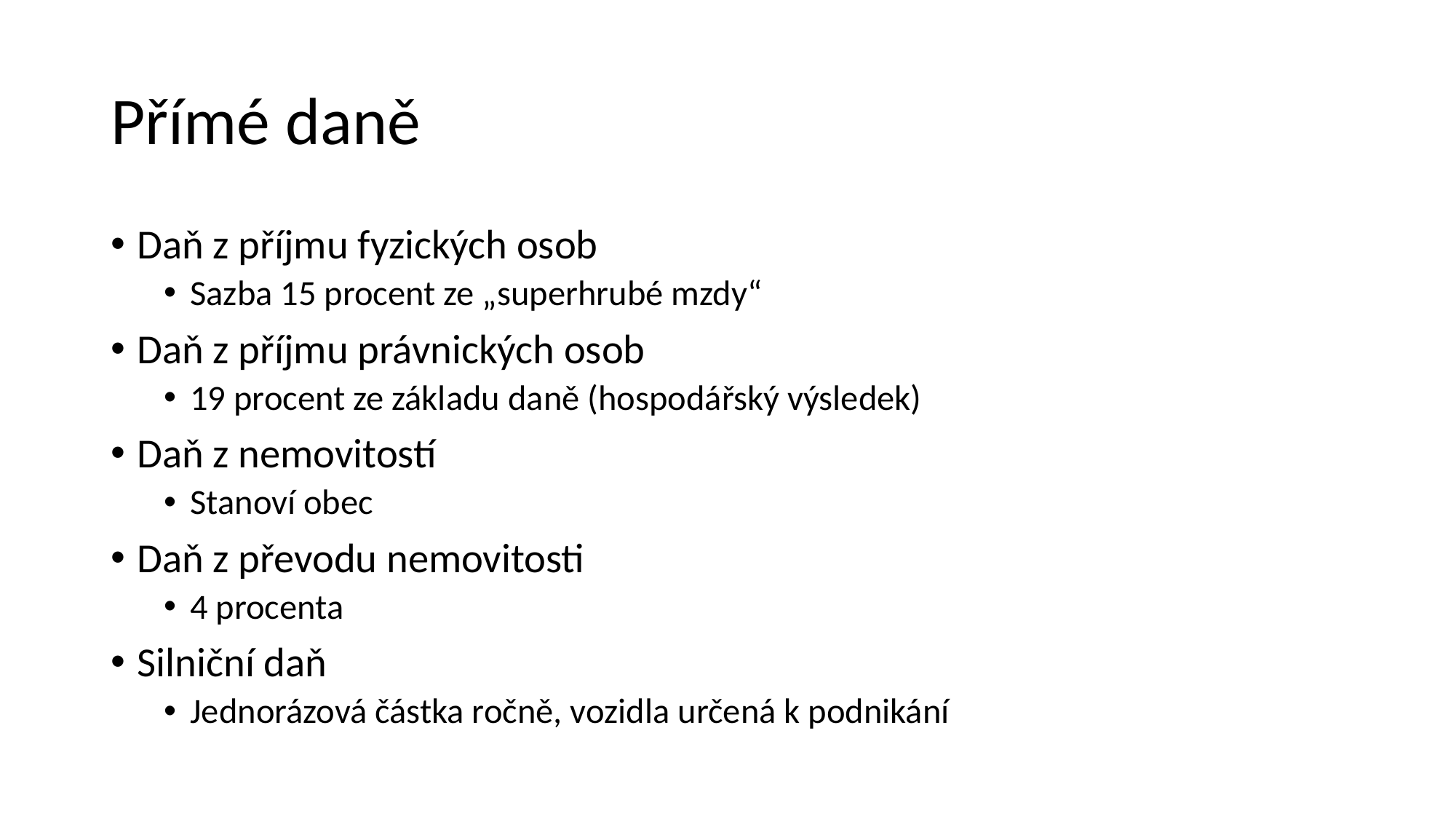

# Přímé daně
Daň z příjmu fyzických osob
Sazba 15 procent ze „superhrubé mzdy“
Daň z příjmu právnických osob
19 procent ze základu daně (hospodářský výsledek)
Daň z nemovitostí
Stanoví obec
Daň z převodu nemovitosti
4 procenta
Silniční daň
Jednorázová částka ročně, vozidla určená k podnikání